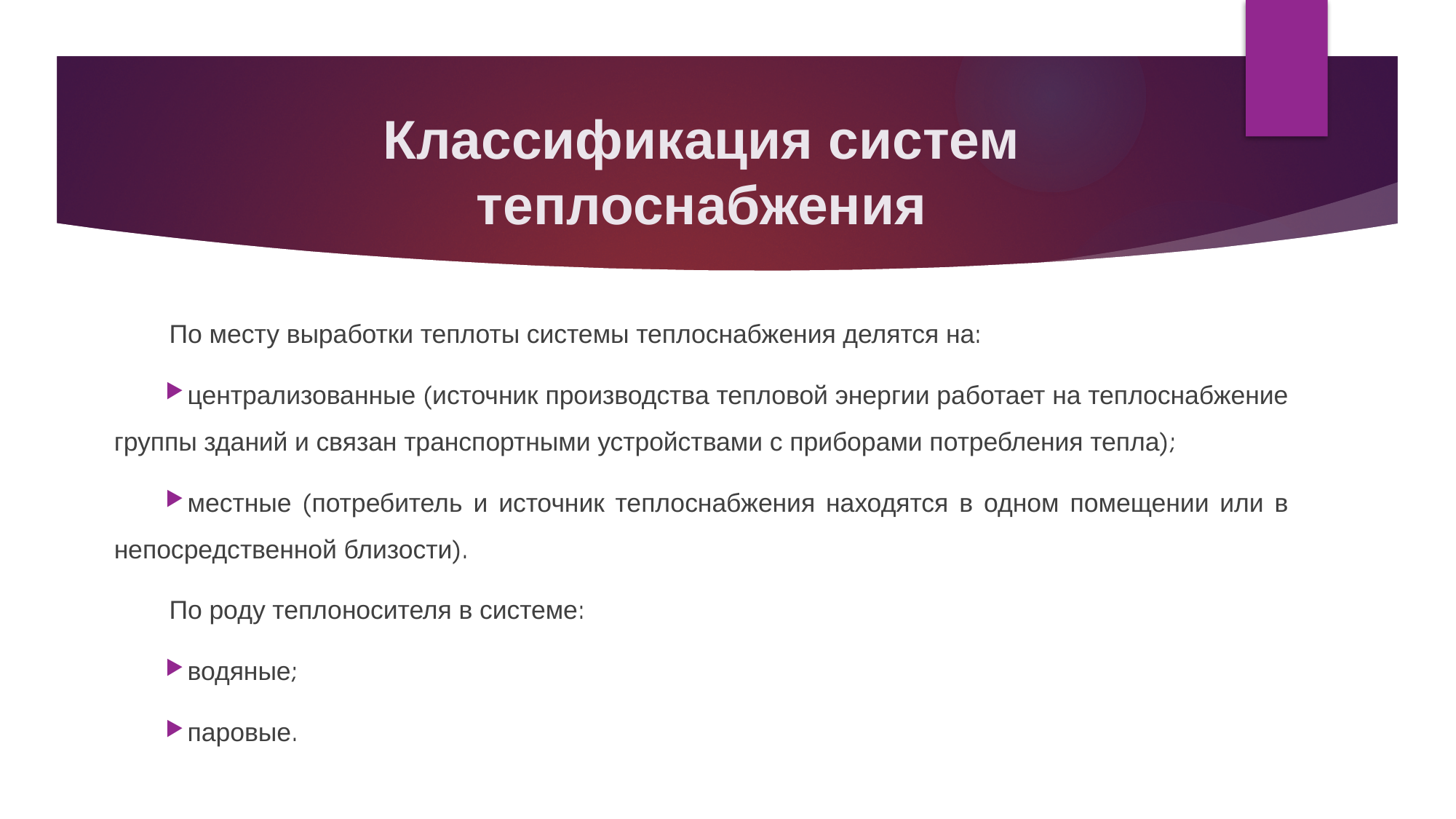

# Классификация систем теплоснабжения
По месту выработки теплоты системы теплоснабжения делятся на:
централизованные (источник производства тепловой энергии работает на теплоснабжение группы зданий и связан транспортными устройствами с приборами потребления тепла);
местные (потребитель и источник теплоснабжения находятся в одном помещении или в непосредственной близости).
По роду теплоносителя в системе:
водяные;
паровые.